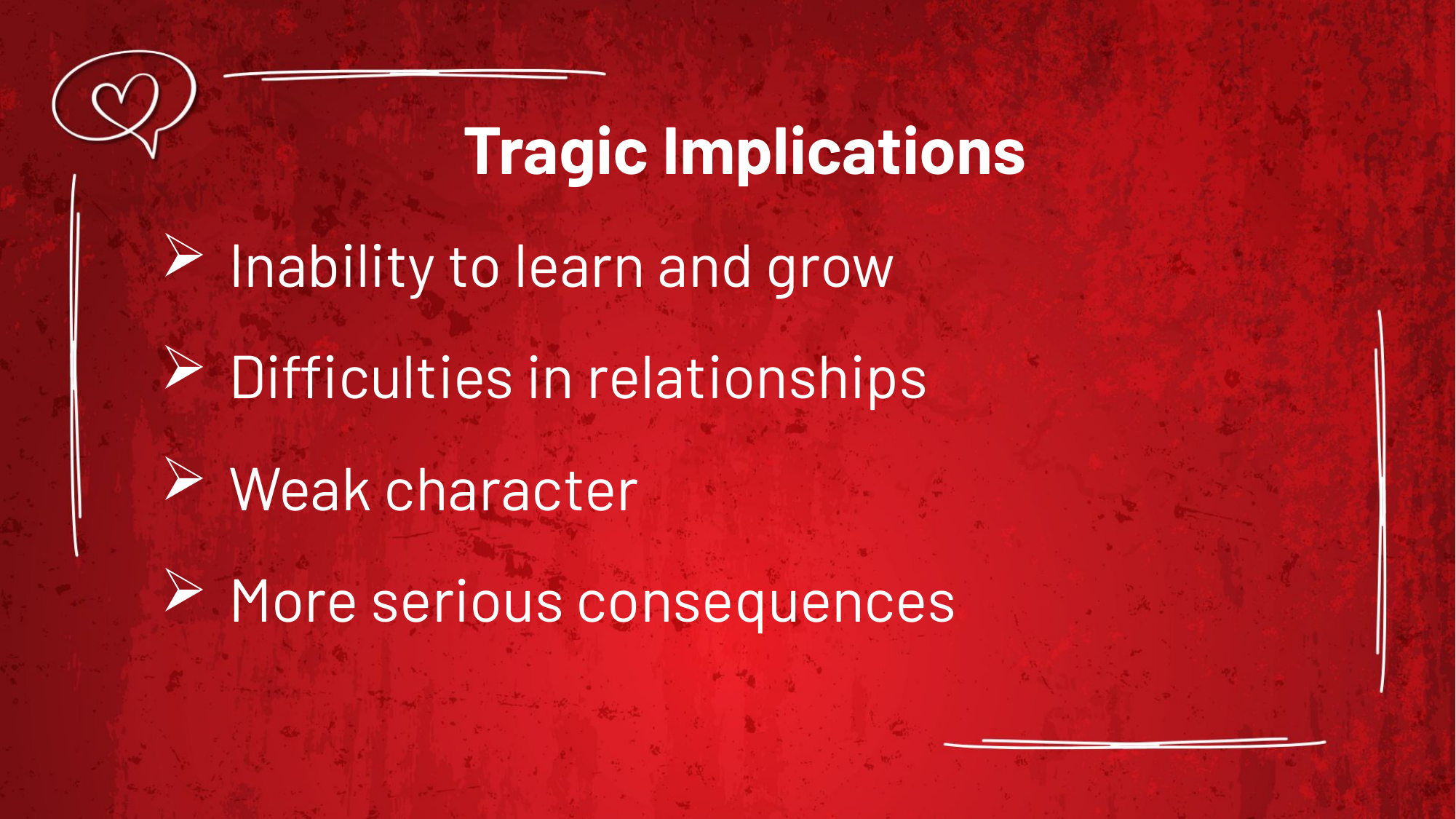

Tragic Implications
Inability to learn and grow
Difficulties in relationships
Weak character
More serious consequences